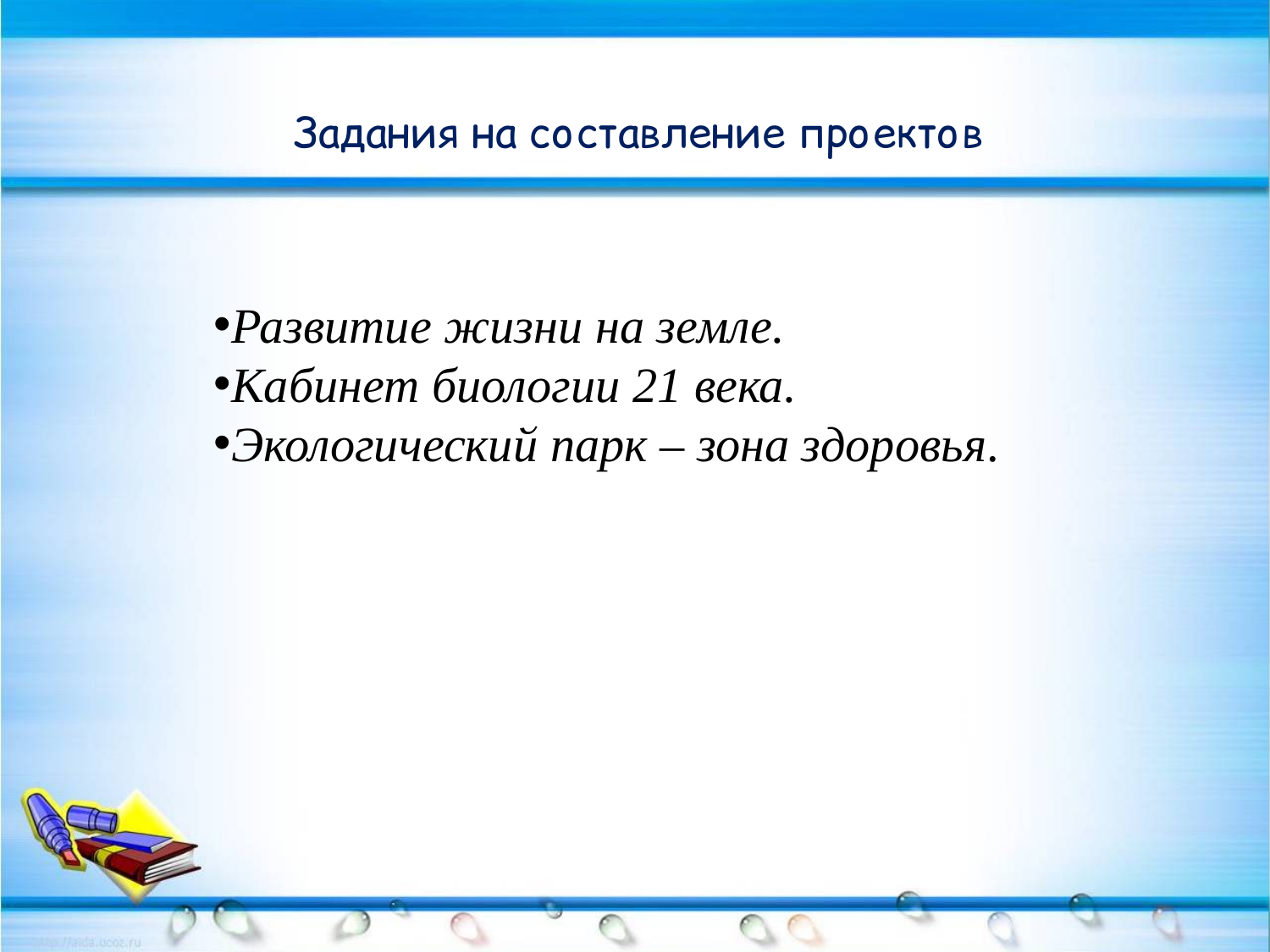

Задания на составление проектов
Развитие жизни на земле.
Кабинет биологии 21 века.
Экологический парк – зона здоровья.